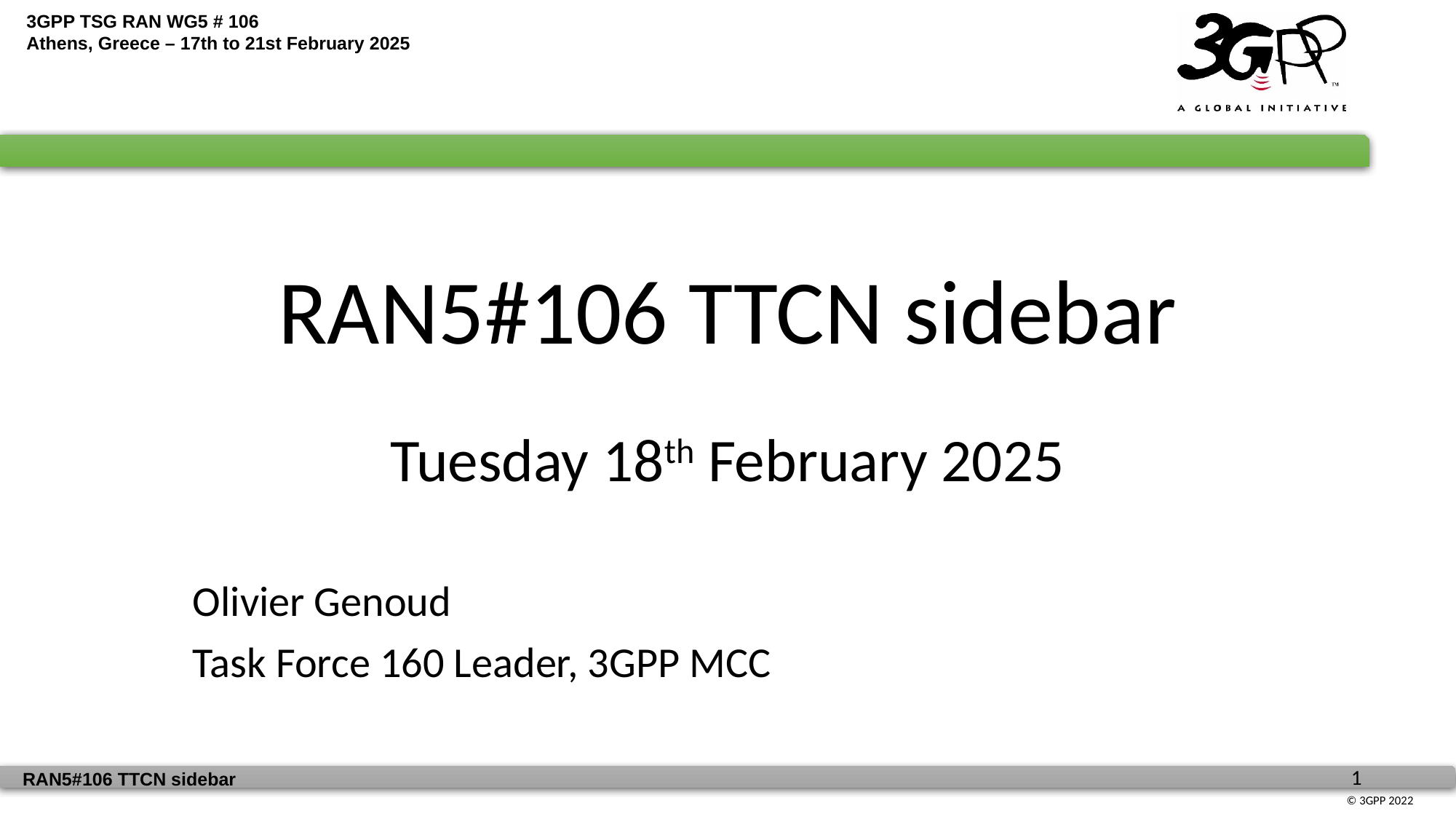

# RAN5#106 TTCN sidebar Tuesday 18th February 2025
Olivier Genoud
Task Force 160 Leader, 3GPP MCC